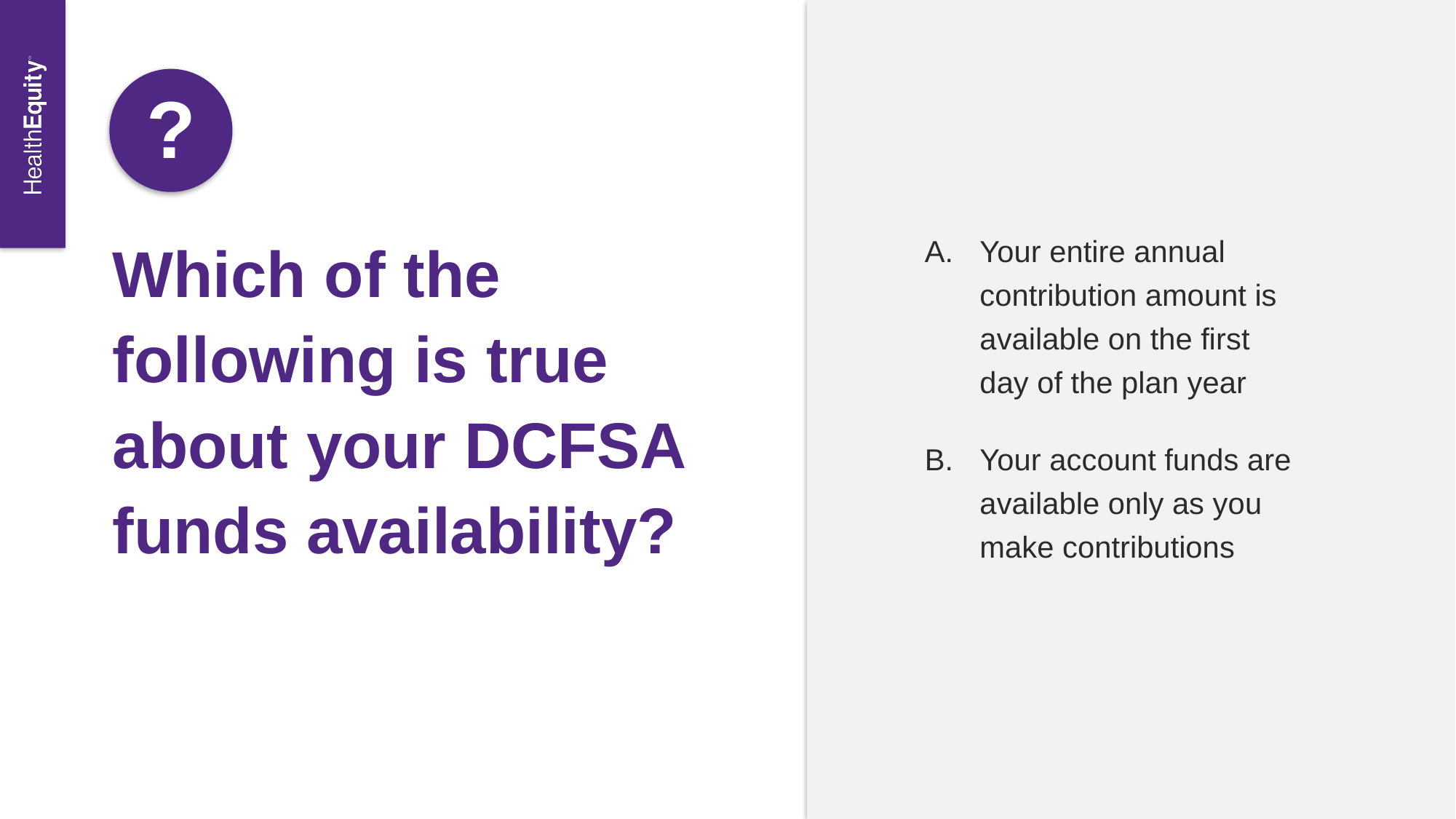

?
Which of the following is true about your DCFSA funds availability?
Your entire annual contribution amount is available on the first day of the plan year
Your account funds are available only as you make contributions